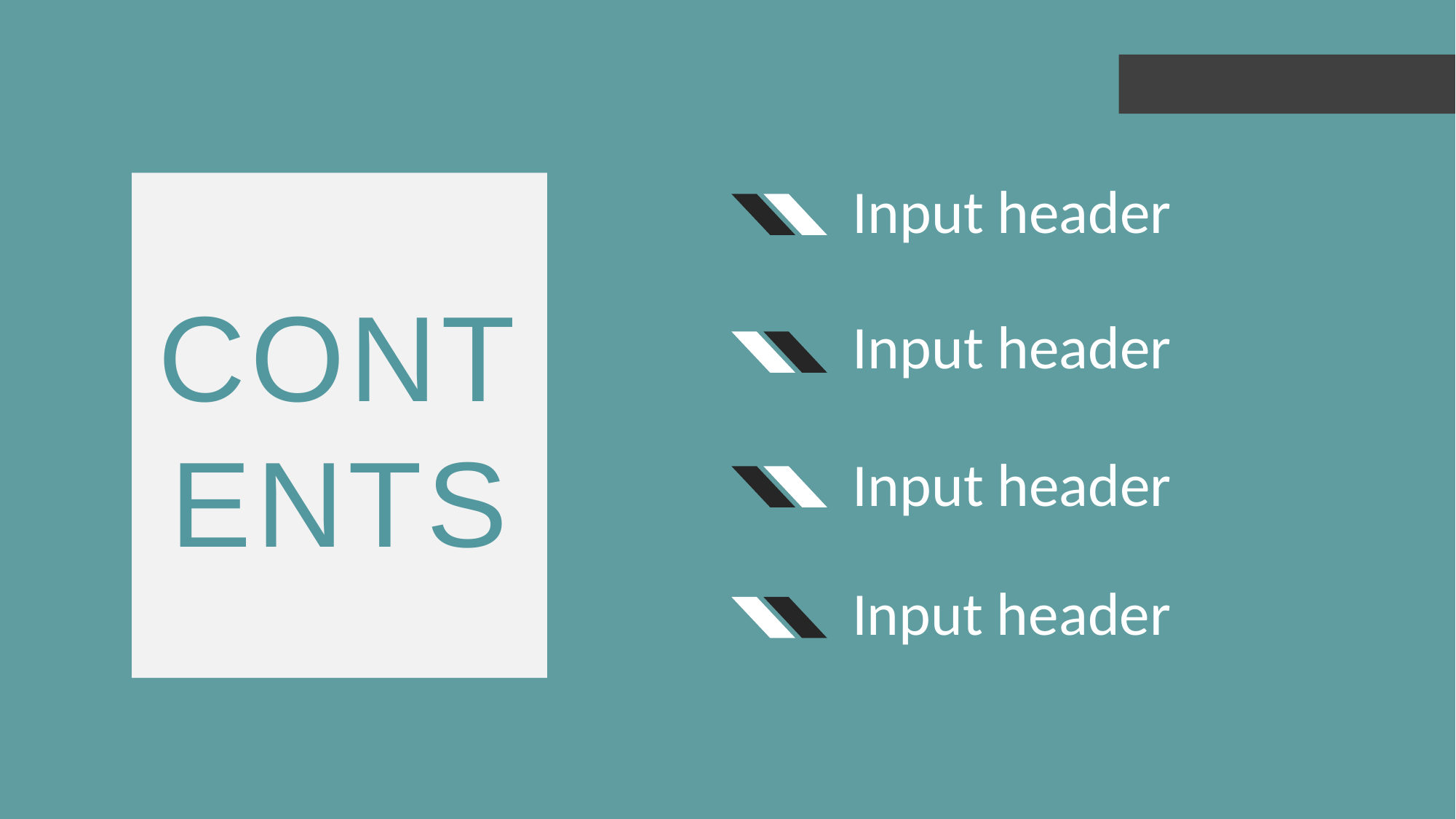

Input header
CONTENTS

Input header

Input header

Input header